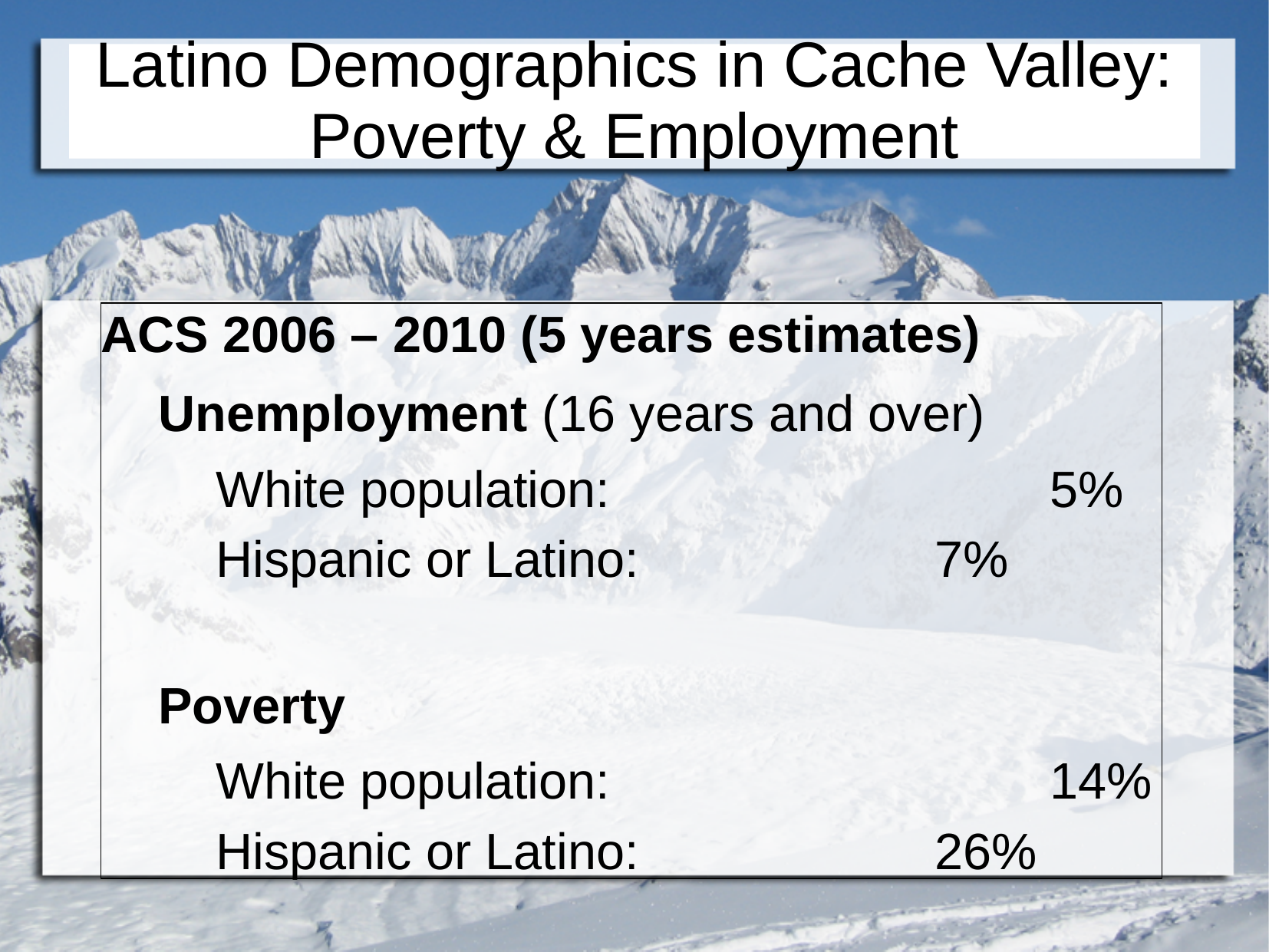

# Latino Demographics in Cache Valley: Poverty & Employment
ACS 2006 – 2010 (5 years estimates)
Unemployment (16 years and over)
White population:				5%
Hispanic or Latino: 			7%

Poverty
White population:				14%
Hispanic or Latino: 			26%